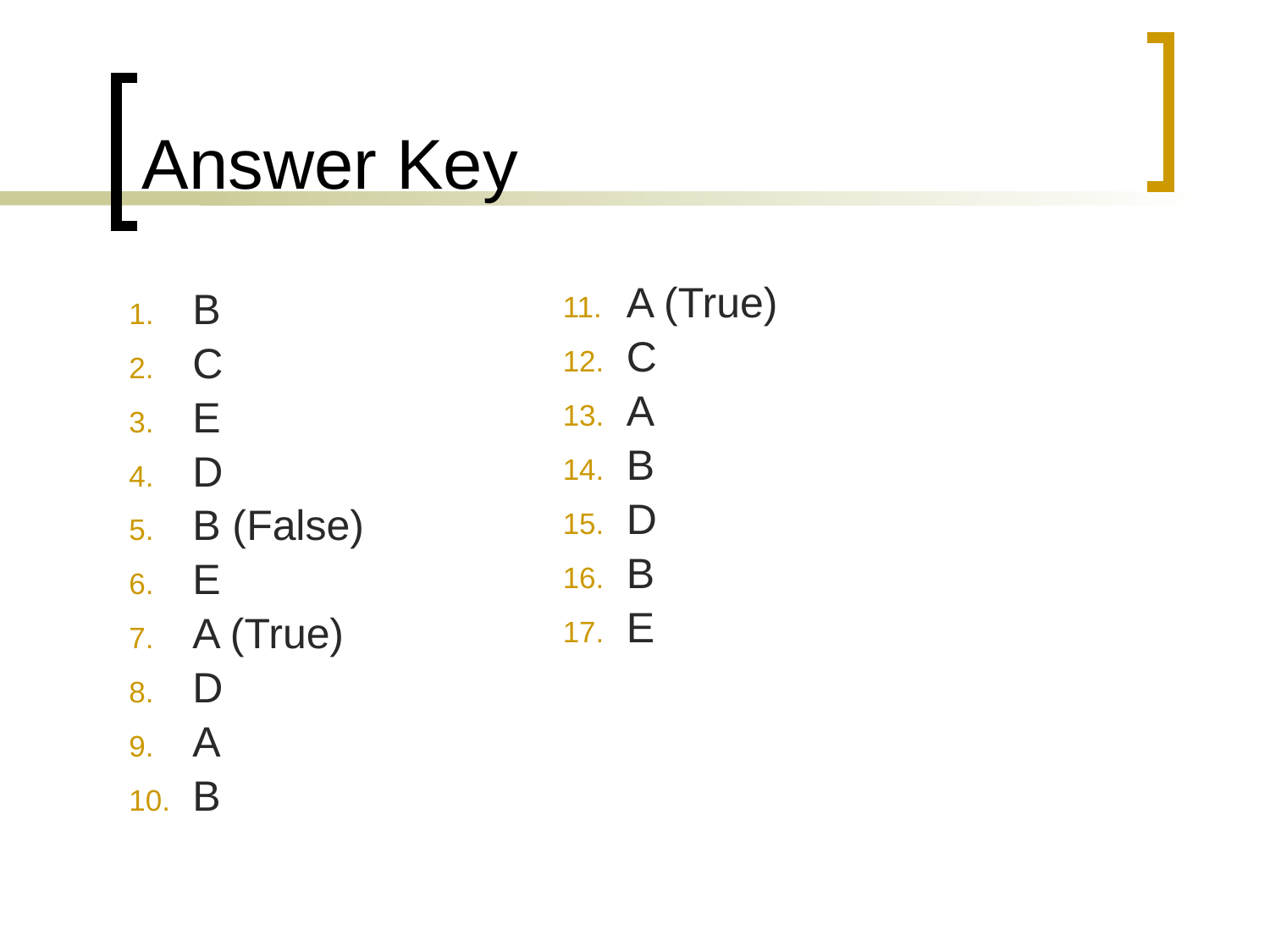

# Answer Key

B
C
E
D
B (False)
E
A (True)
D
A
B

A (True)
C
A
B
D
B
E